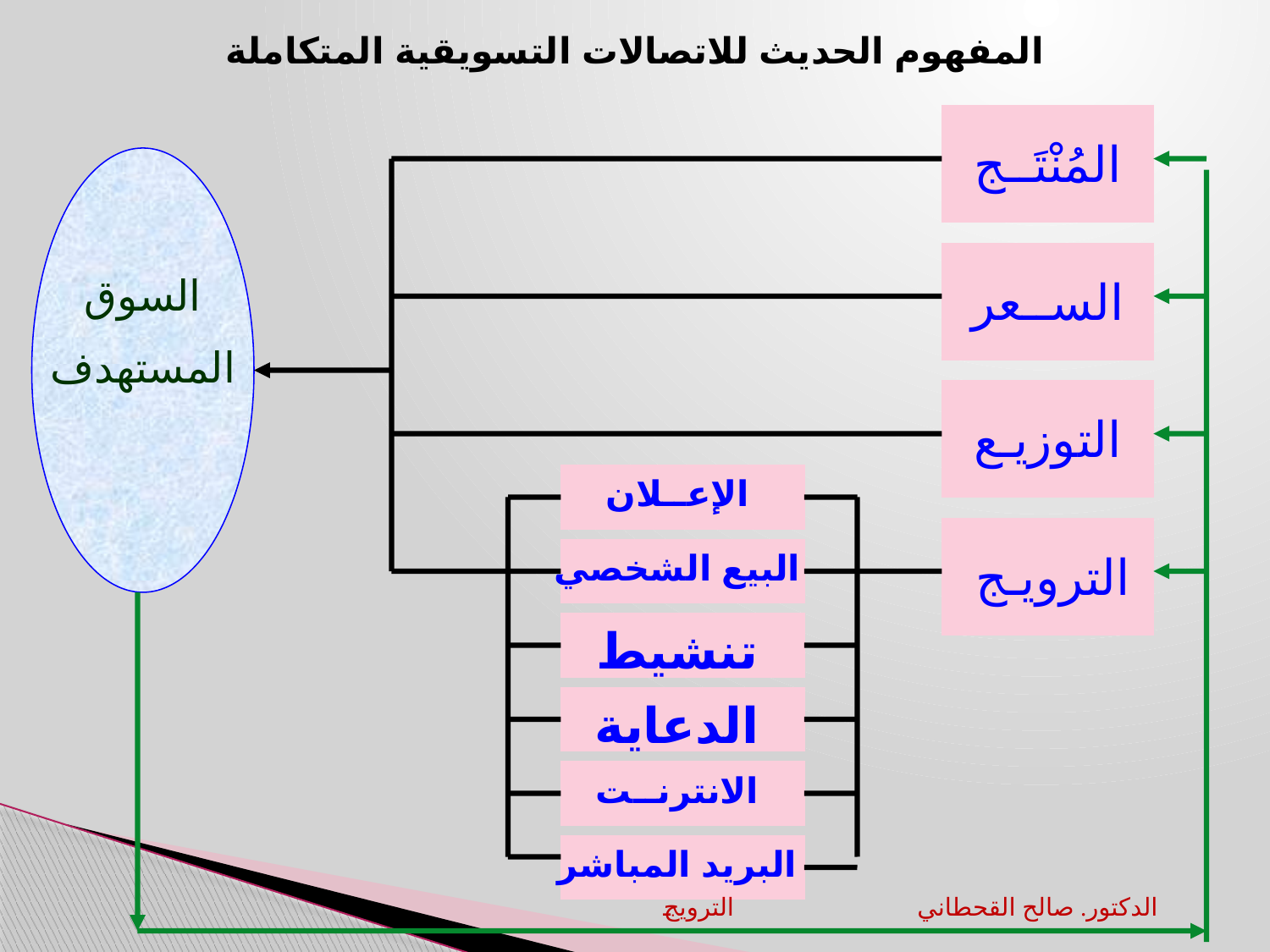

# المفهوم الحديث للاتصالات التسويقية المتكاملة

المُنْتَــج

السوق
المستهدف
الســعر

التوزيـع

الإعــلان

البيع الشخصي

الترويـج

تنشيط المبيعات

الدعاية والنشر

الانترنــت

البريد المباشر

الترويج		الدكتور. صالح القحطاني